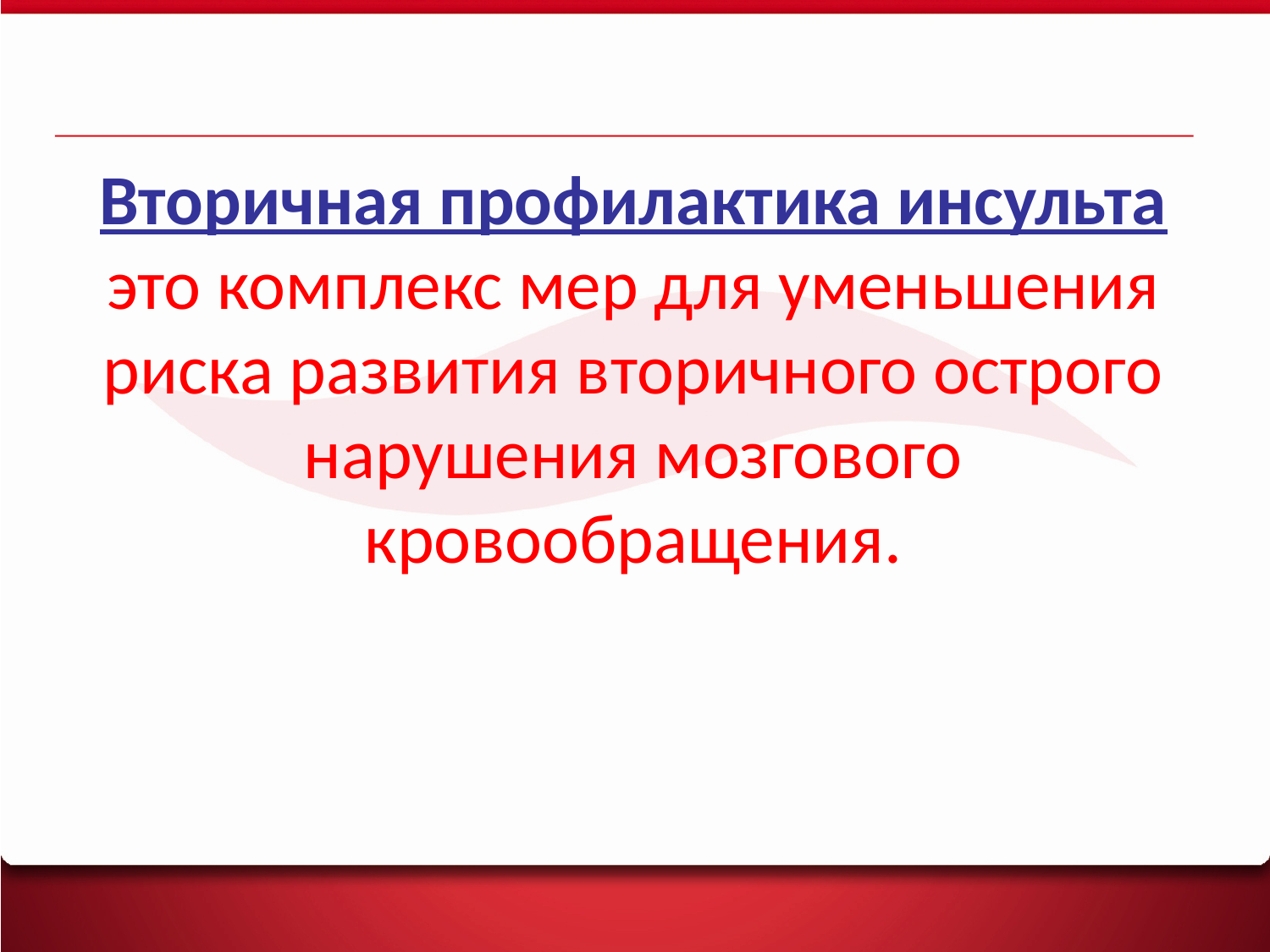

# Вторичная профилактика инсульта это комплекс мер для уменьшения риска развития вторичного острого нарушения мозгового кровообращения.